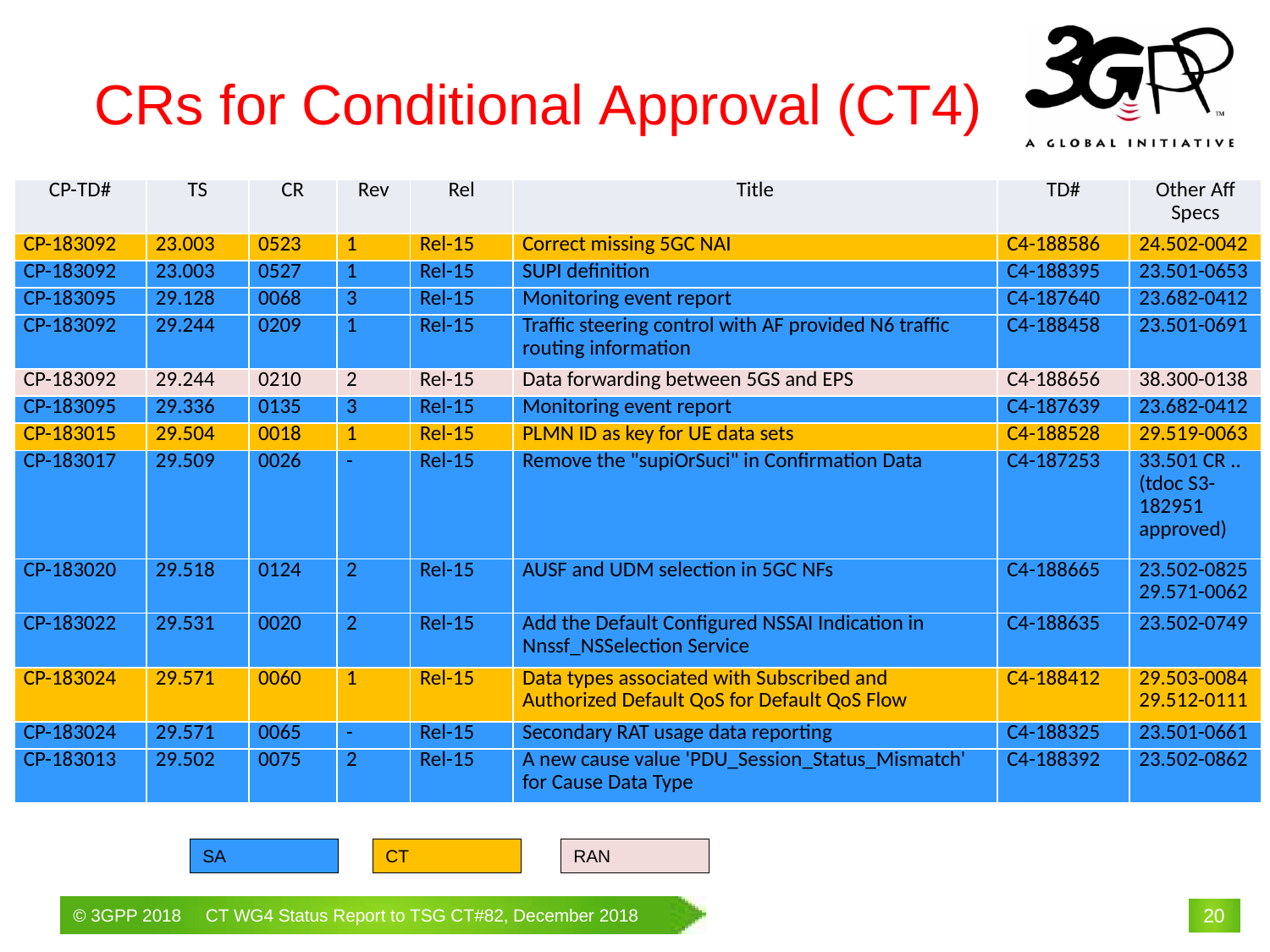

# CRs for Conditional Approval (CT4)
| CP-TD# | TS | CR | Rev | Rel | Title | TD# | Other Aff Specs |
| --- | --- | --- | --- | --- | --- | --- | --- |
| CP-183092 | 23.003 | 0523 | 1 | Rel-15 | Correct missing 5GC NAI | C4-188586 | 24.502-0042 |
| CP-183092 | 23.003 | 0527 | 1 | Rel-15 | SUPI definition | C4-188395 | 23.501-0653 |
| CP-183095 | 29.128 | 0068 | 3 | Rel-15 | Monitoring event report | C4-187640 | 23.682-0412 |
| CP-183092 | 29.244 | 0209 | 1 | Rel-15 | Traffic steering control with AF provided N6 traffic routing information | C4-188458 | 23.501-0691 |
| CP-183092 | 29.244 | 0210 | 2 | Rel-15 | Data forwarding between 5GS and EPS | C4-188656 | 38.300-0138 |
| CP-183095 | 29.336 | 0135 | 3 | Rel-15 | Monitoring event report | C4-187639 | 23.682-0412 |
| CP-183015 | 29.504 | 0018 | 1 | Rel-15 | PLMN ID as key for UE data sets | C4-188528 | 29.519-0063 |
| CP-183017 | 29.509 | 0026 | - | Rel-15 | Remove the "supiOrSuci" in Confirmation Data | C4-187253 | 33.501 CR ..(tdoc S3-182951 approved) |
| CP-183020 | 29.518 | 0124 | 2 | Rel-15 | AUSF and UDM selection in 5GC NFs | C4-188665 | 23.502-0825 29.571-0062 |
| CP-183022 | 29.531 | 0020 | 2 | Rel-15 | Add the Default Configured NSSAI Indication in Nnssf\_NSSelection Service | C4-188635 | 23.502-0749 |
| CP-183024 | 29.571 | 0060 | 1 | Rel-15 | Data types associated with Subscribed and Authorized Default QoS for Default QoS Flow | C4-188412 | 29.503-0084 29.512-0111 |
| CP-183024 | 29.571 | 0065 | - | Rel-15 | Secondary RAT usage data reporting | C4-188325 | 23.501-0661 |
| CP-183013 | 29.502 | 0075 | 2 | Rel-15 | A new cause value 'PDU\_Session\_Status\_Mismatch' for Cause Data Type | C4-188392 | 23.502-0862 |
SA
CT
RAN